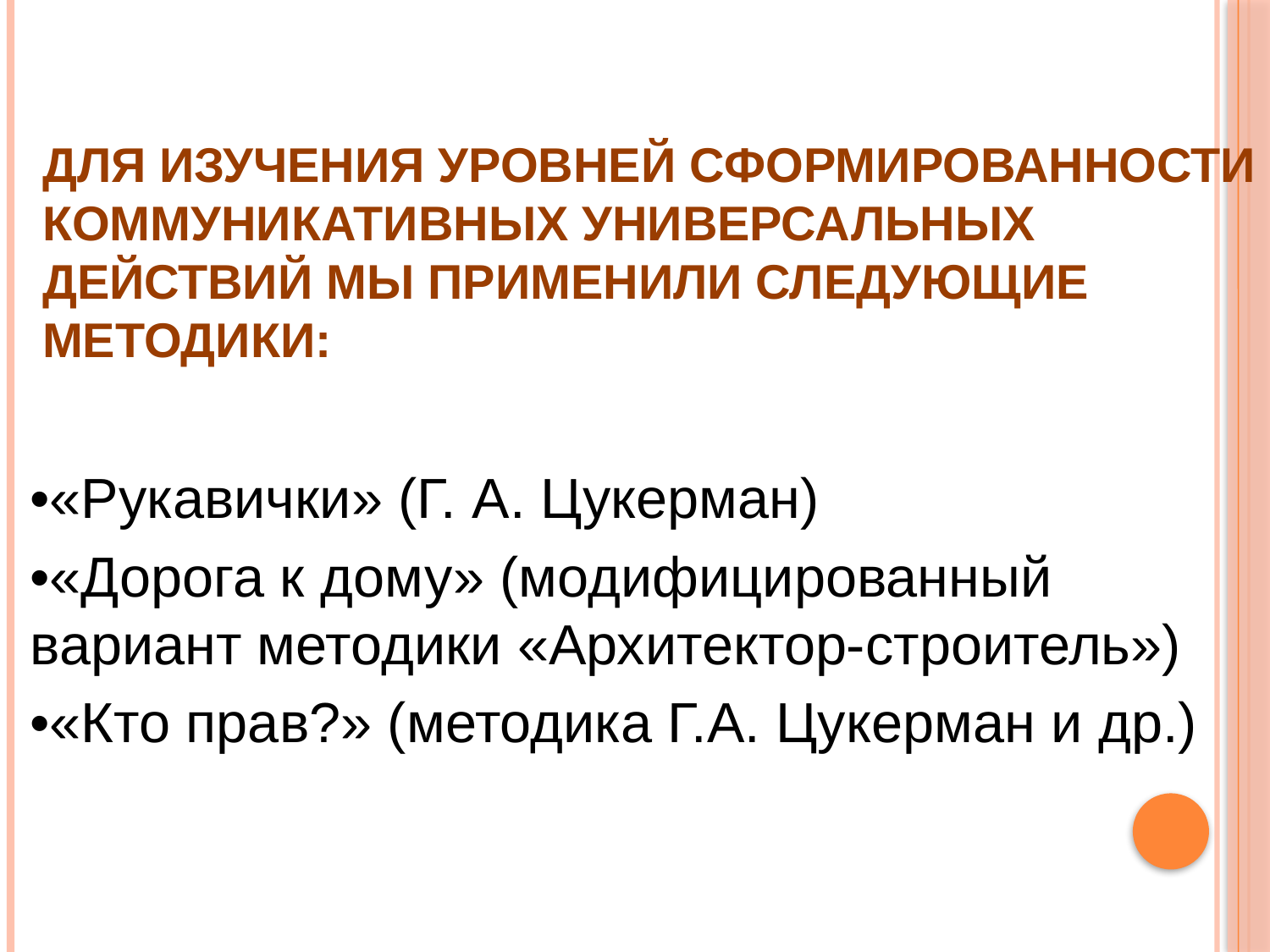

# Для изучения уровней сформированности коммуникативных универсальных действий мы применили следующие методики:
•«Рукавички» (Г. А. Цукерман)
•«Дорога к дому» (модифицированный вариант методики «Архитектор-строитель»)
•«Кто прав?» (методика Г.А. Цукерман и др.)